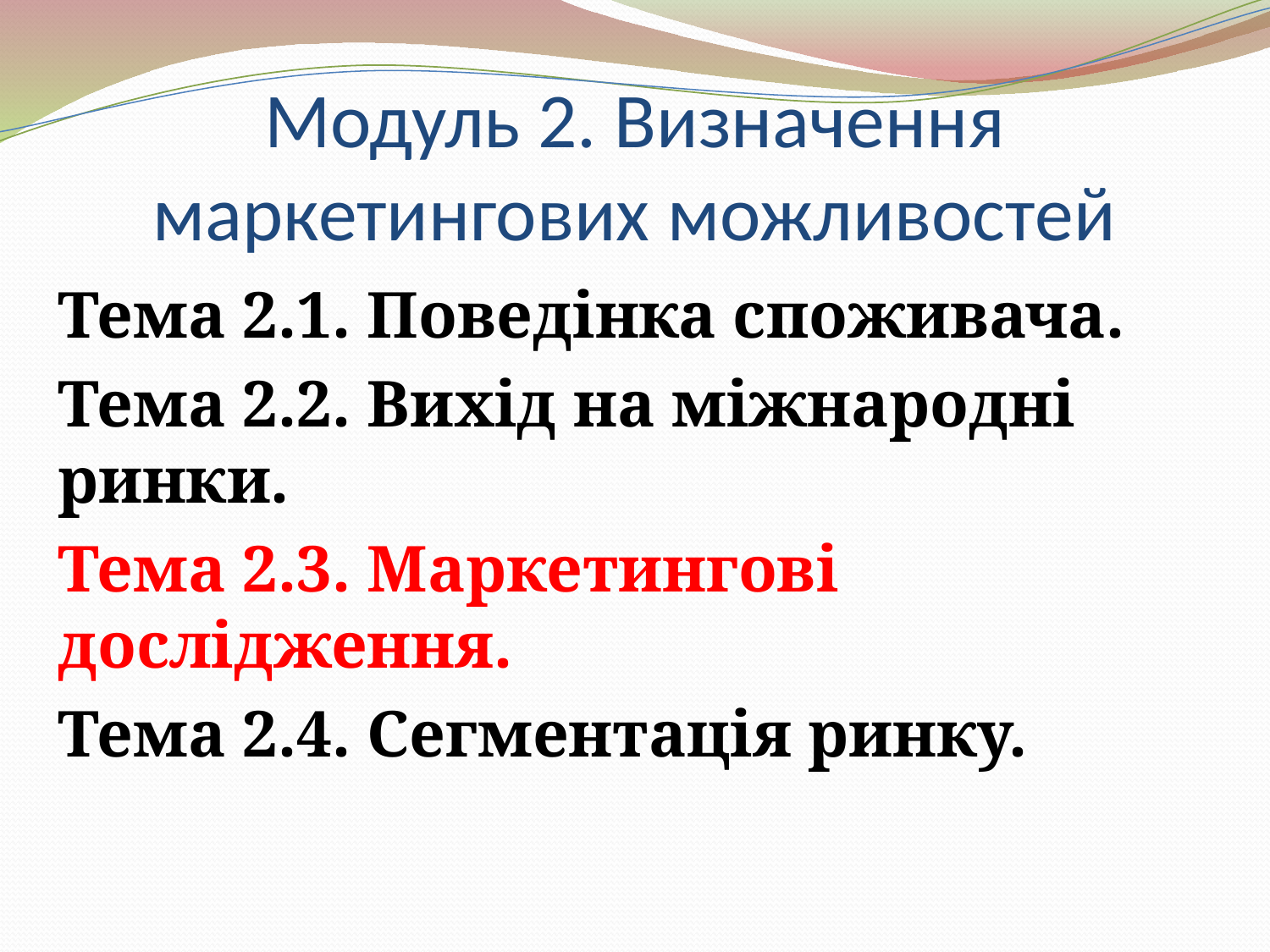

# Модуль 2. Визначення маркетингових можливостей
Тема 2.1. Поведінка споживача.
Тема 2.2. Вихід на міжнародні ринки.
Тема 2.3. Маркетингові дослідження.
Тема 2.4. Сегментація ринку.